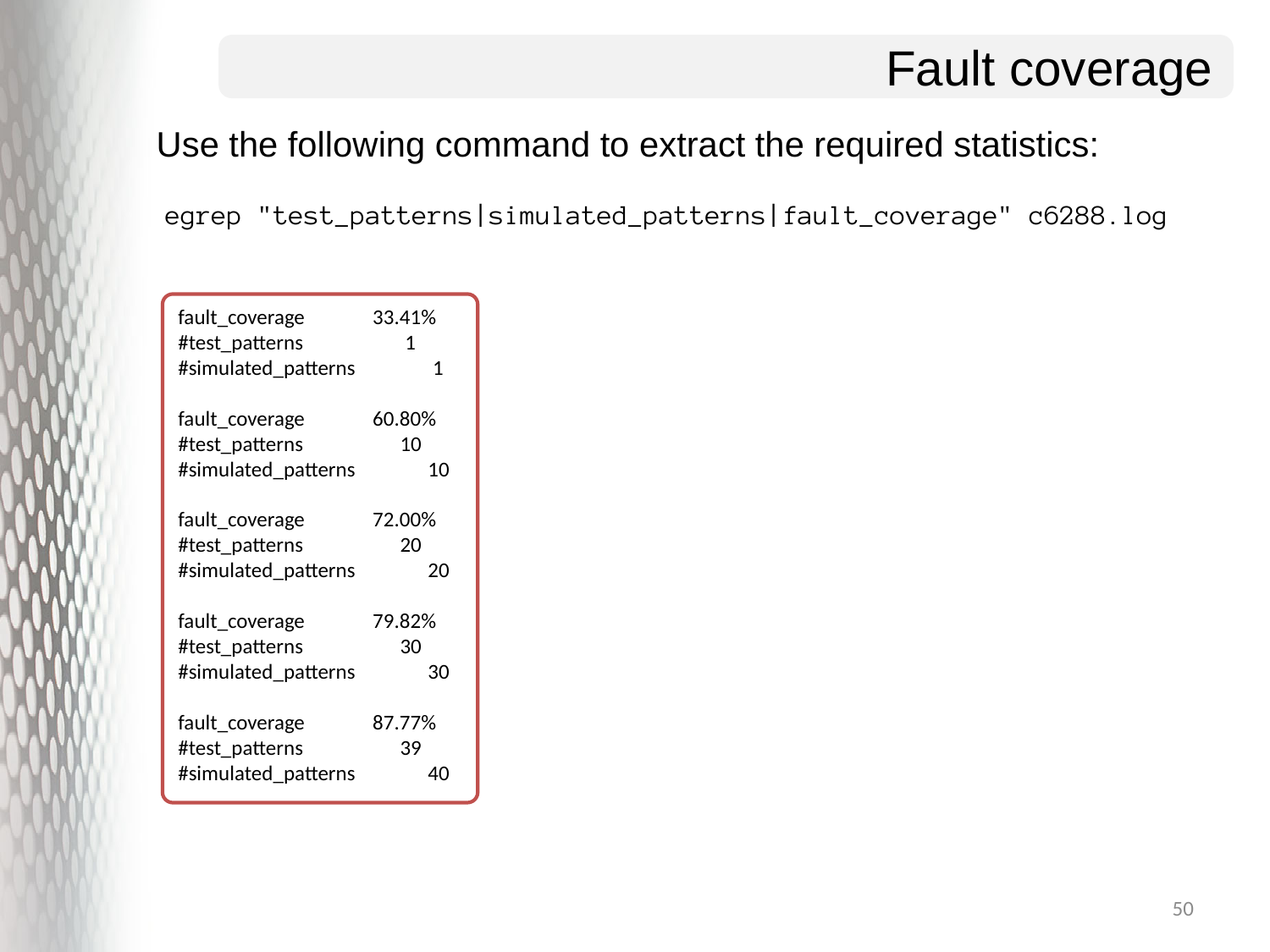

# Fault coverage
Use the following command to extract the required statistics:

egrep "test_patterns|simulated_patterns|fault_coverage" c6288.log
fault_coverage              33.41%
#test_patterns                     1
#simulated_patterns                1

fault_coverage              60.80%
#test_patterns                    10
#simulated_patterns               10

fault_coverage              72.00%
#test_patterns                    20
#simulated_patterns               20

fault_coverage              79.82%
#test_patterns                    30
#simulated_patterns               30

fault_coverage              87.77%
#test_patterns                    39
#simulated_patterns               40
50